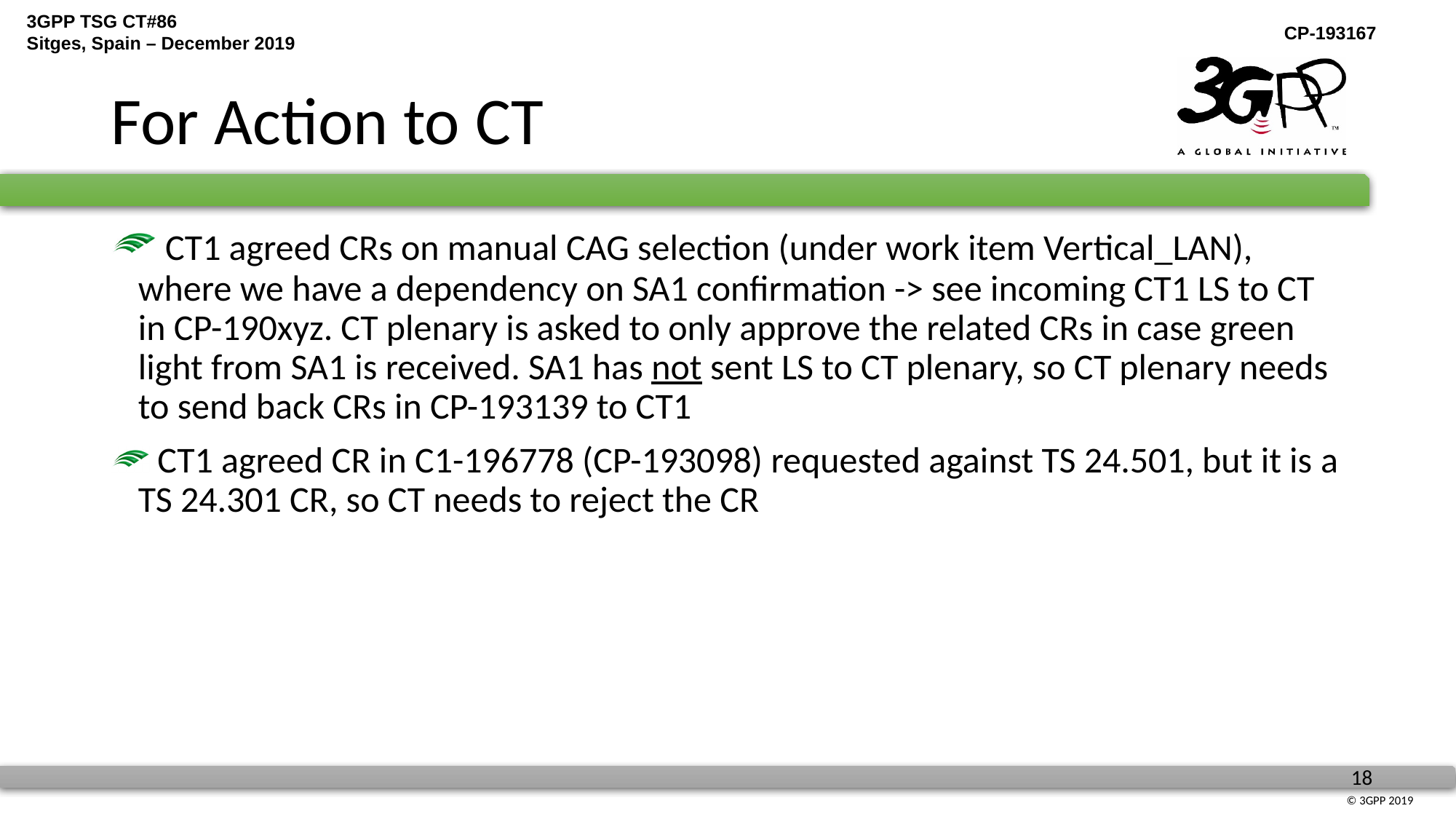

# For Action to CT
 CT1 agreed CRs on manual CAG selection (under work item Vertical_LAN), where we have a dependency on SA1 confirmation -> see incoming CT1 LS to CT in CP-190xyz. CT plenary is asked to only approve the related CRs in case green light from SA1 is received. SA1 has not sent LS to CT plenary, so CT plenary needs to send back CRs in CP-193139 to CT1
 CT1 agreed CR in C1-196778 (CP-193098) requested against TS 24.501, but it is a TS 24.301 CR, so CT needs to reject the CR